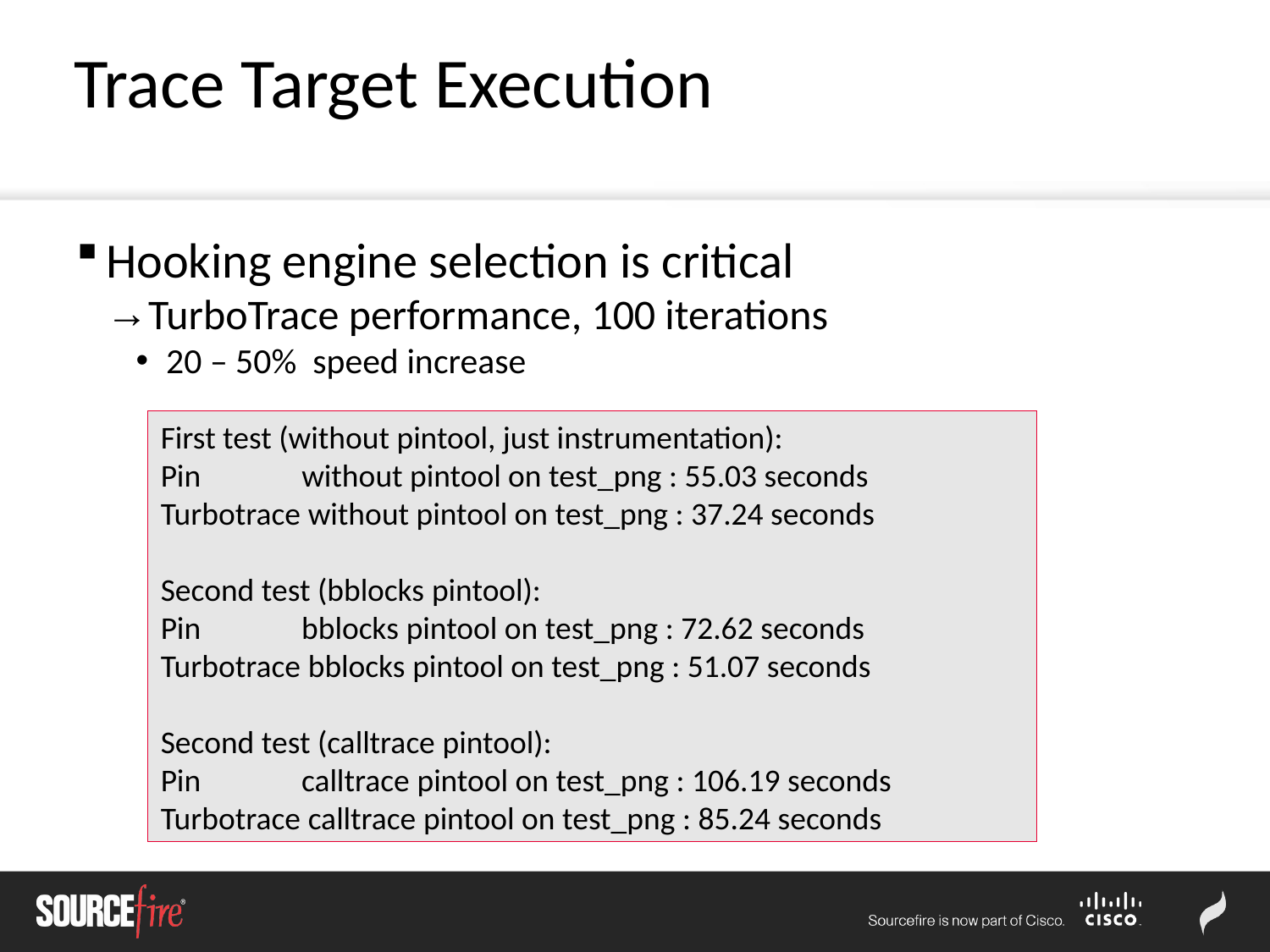

Trace Target Execution
Hooking engine selection is critical
TurboTrace performance, 100 iterations
20 – 50%  speed increase
First test (without pintool, just instrumentation):
Pin              without pintool on test_png : 55.03 seconds
Turbotrace without pintool on test_png : 37.24 seconds

Second test (bblocks pintool):
Pin              bblocks pintool on test_png : 72.62 seconds
Turbotrace bblocks pintool on test_png : 51.07 seconds

Second test (calltrace pintool):
Pin              calltrace pintool on test_png : 106.19 seconds
Turbotrace calltrace pintool on test_png : 85.24 seconds